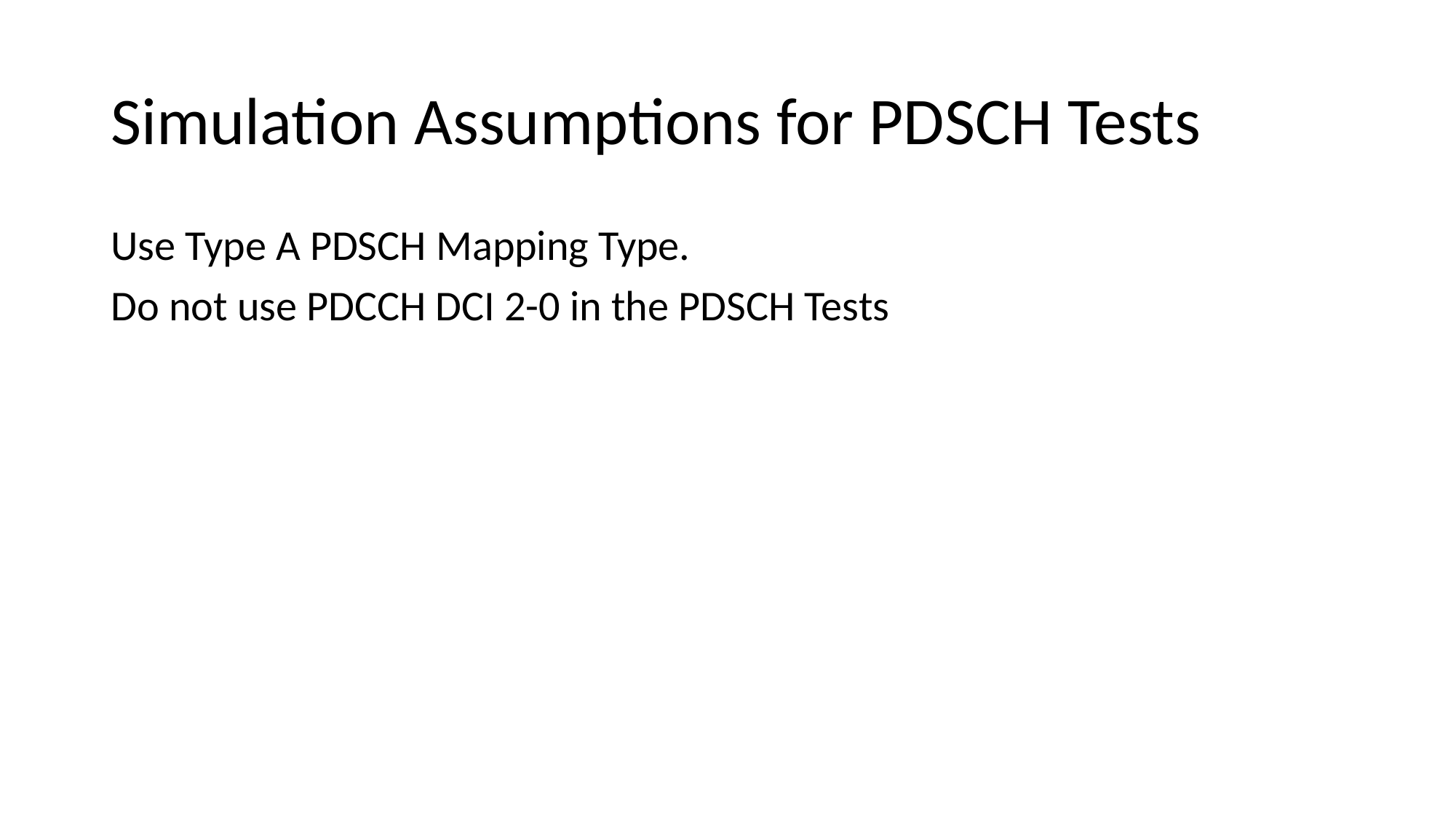

# Simulation Assumptions for PDSCH Tests
Use Type A PDSCH Mapping Type.
Do not use PDCCH DCI 2-0 in the PDSCH Tests